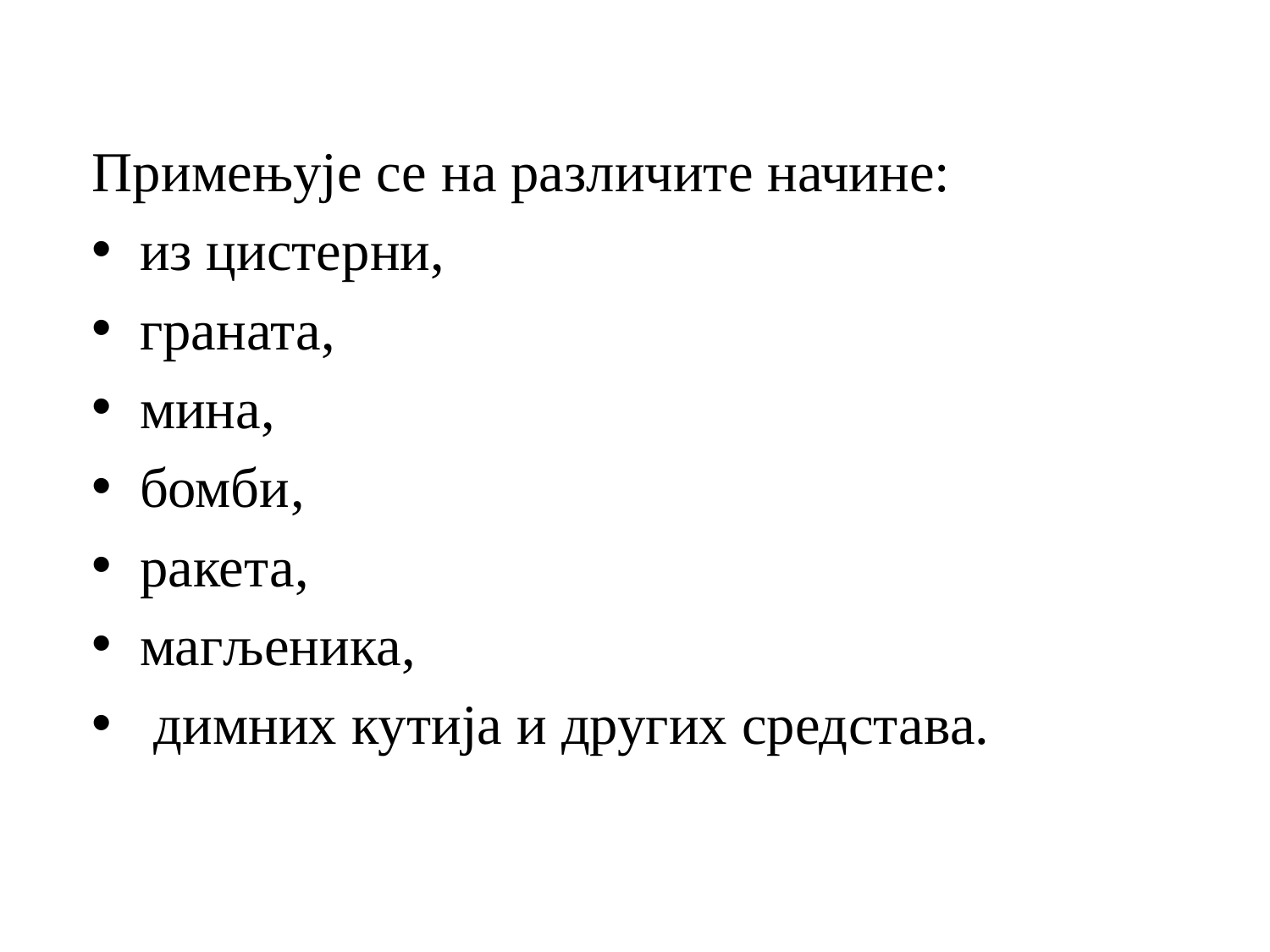

Примењује се на различите начине:
из цистерни,
граната,
мина,
бомби,
ракета,
магљеника,
 димних кутија и других средстава.